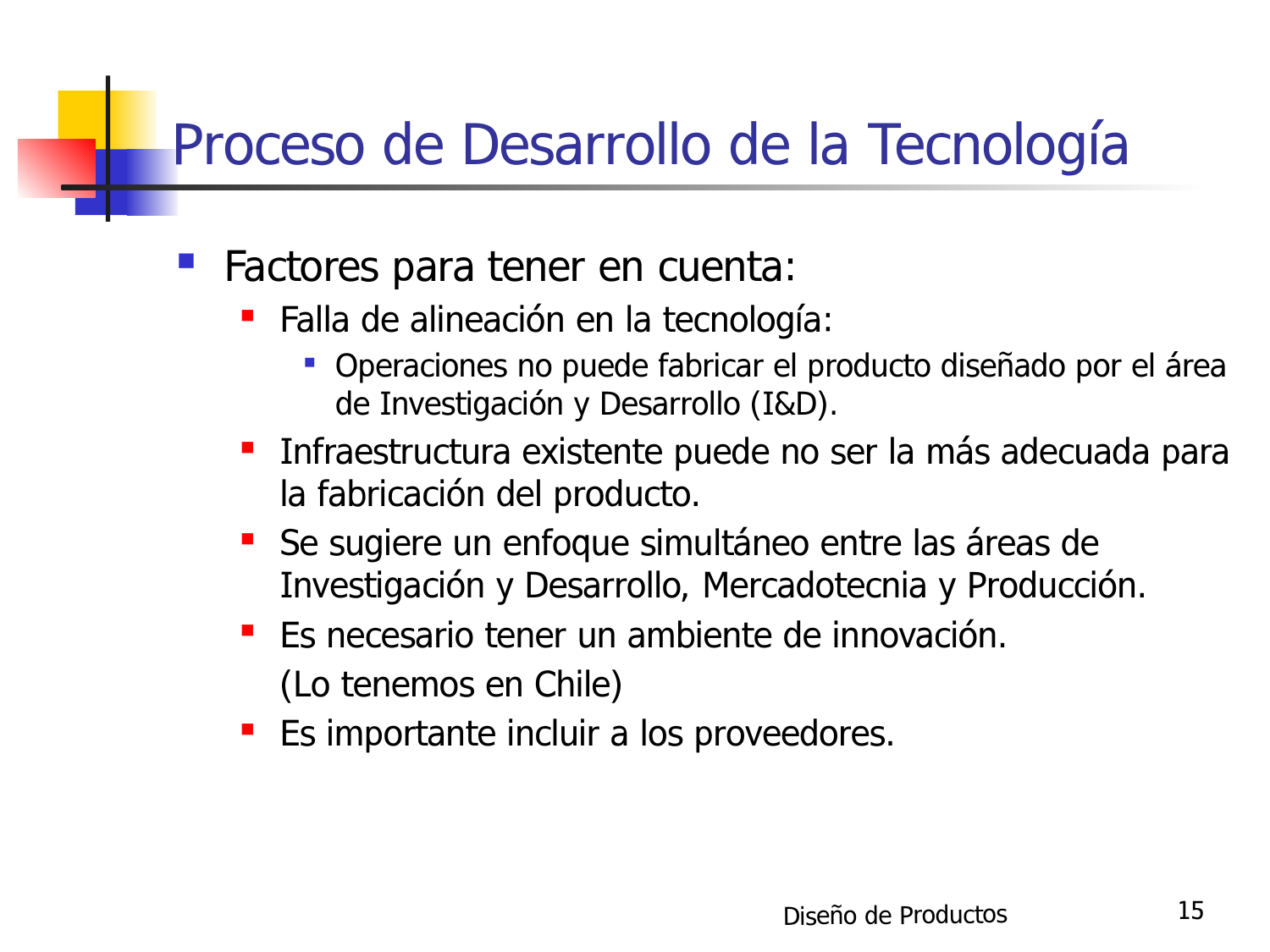

# Proceso de Desarrollo de la Tecnología
Factores para tener en cuenta:
Falla de alineación en la tecnología:
Operaciones no puede fabricar el producto diseñado por el área de Investigación y Desarrollo (I&D).
Infraestructura existente puede no ser la más adecuada para la fabricación del producto.
Se sugiere un enfoque simultáneo entre las áreas de Investigación y Desarrollo, Mercadotecnia y Producción.
Es necesario tener un ambiente de innovación.
	(Lo tenemos en Chile)
Es importante incluir a los proveedores.

15
Diseño de Productos